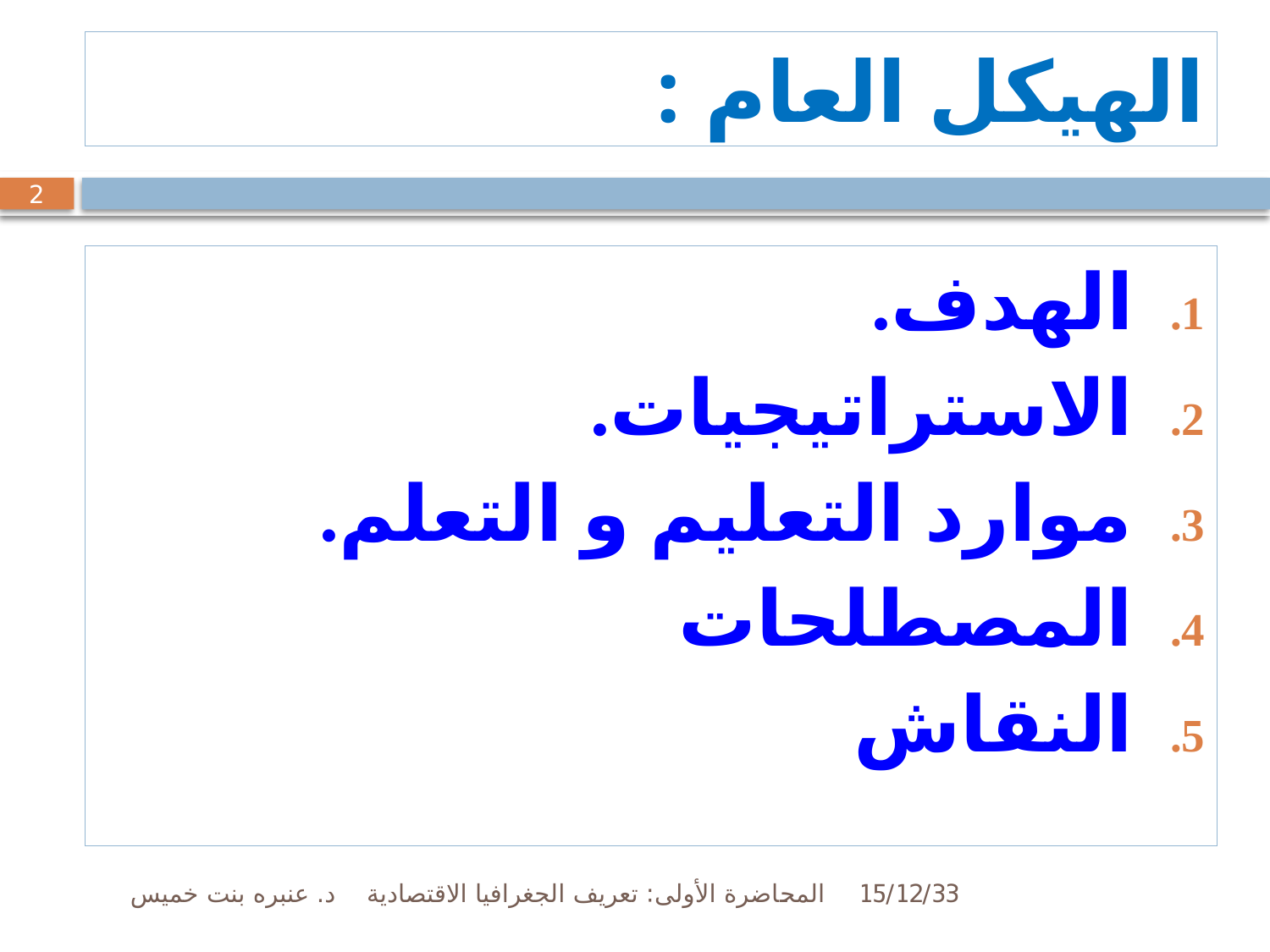

# الهيكل العام :
2
الهدف.
الاستراتيجيات.
موارد التعليم و التعلم.
المصطلحات
النقاش

المحاضرة الأولى: تعريف الجغرافيا الاقتصادية    د. عنبره بنت خميس
15/12/33